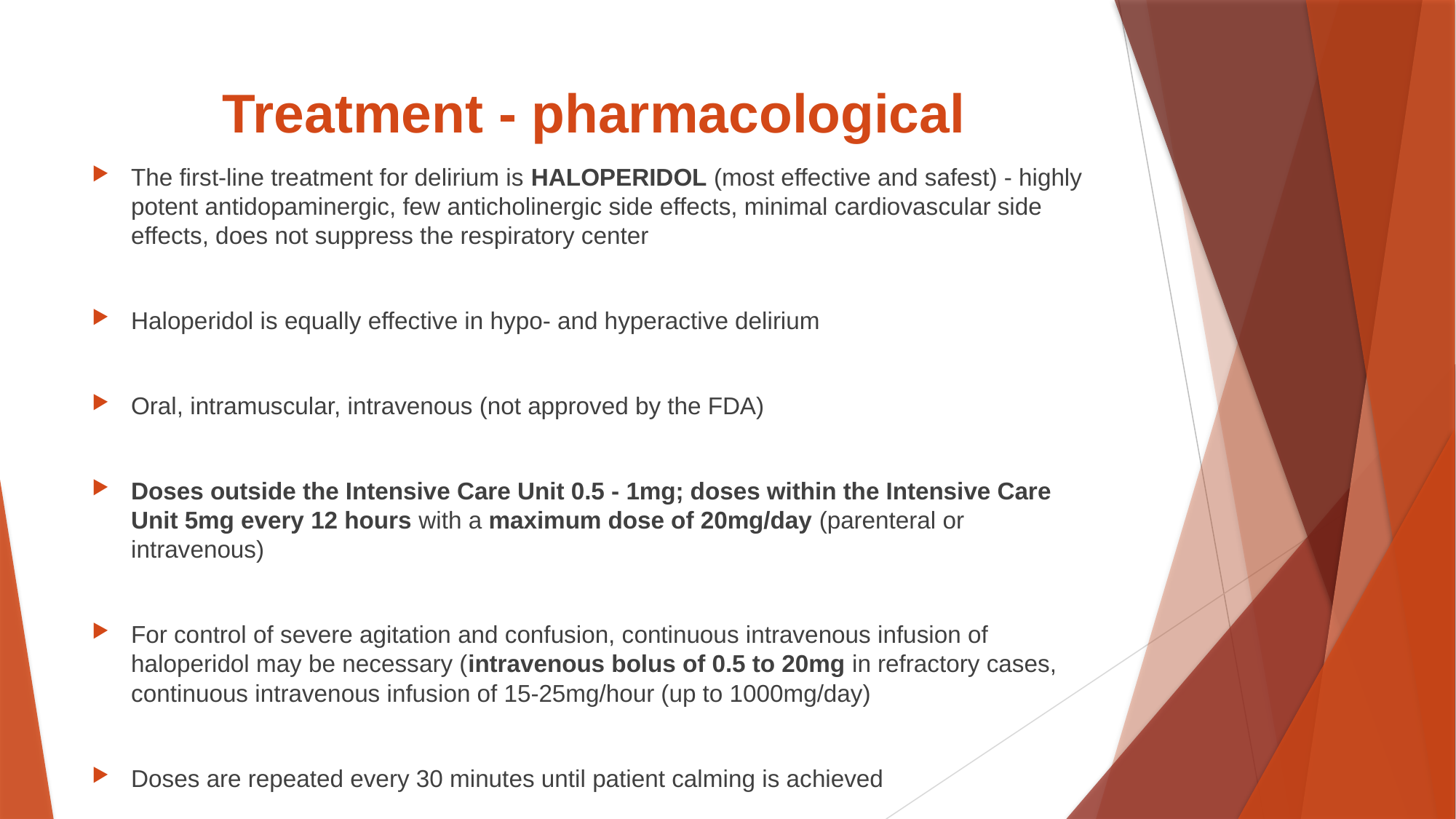

# Treatment - pharmacological
The first-line treatment for delirium is HALOPERIDOL (most effective and safest) - highly potent antidopaminergic, few anticholinergic side effects, minimal cardiovascular side effects, does not suppress the respiratory center

Haloperidol is equally effective in hypo- and hyperactive delirium

Oral, intramuscular, intravenous (not approved by the FDA)

Doses outside the Intensive Care Unit 0.5 - 1mg; doses within the Intensive Care Unit 5mg every 12 hours with a maximum dose of 20mg/day (parenteral or intravenous)

For control of severe agitation and confusion, continuous intravenous infusion of haloperidol may be necessary (intravenous bolus of 0.5 to 20mg in refractory cases, continuous intravenous infusion of 15-25mg/hour (up to 1000mg/day)

Doses are repeated every 30 minutes until patient calming is achieved